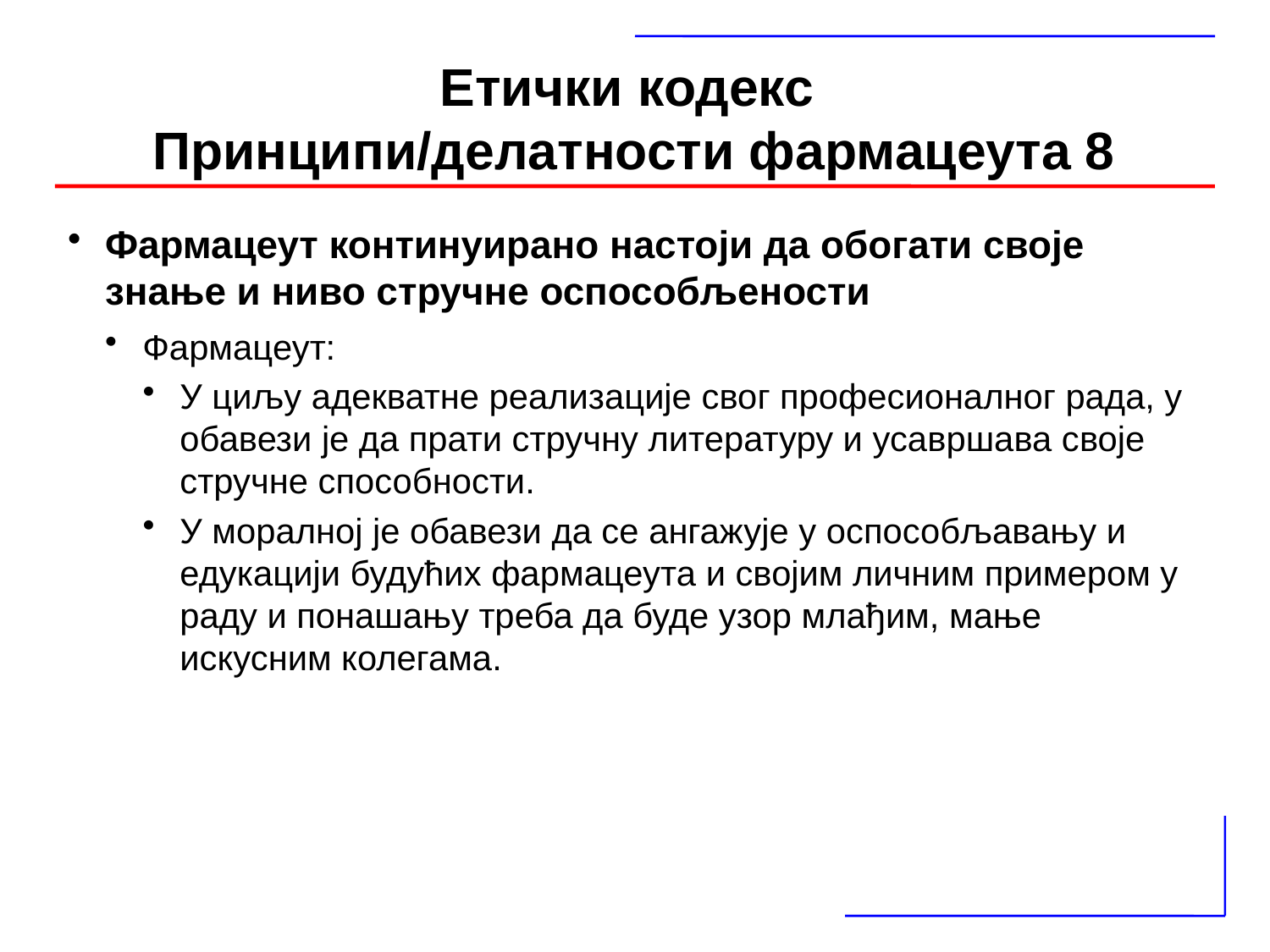

Етички кодекс
Принципи/делатности фармацеута 8
Фармацеут континуирано настоји да обогати своје знање и ниво стручне оспособљености

Фармацеут:
У циљу адекватне реализације свог професионалног рада, у обавези је да прати стручну литературу и усавршава своје стручне способности.
У моралној је обавези да се ангажује у оспособљавању и едукацији будућих фармацеута и својим личним примером у раду и понашању треба да буде узор млађим, мање искусним колегама.